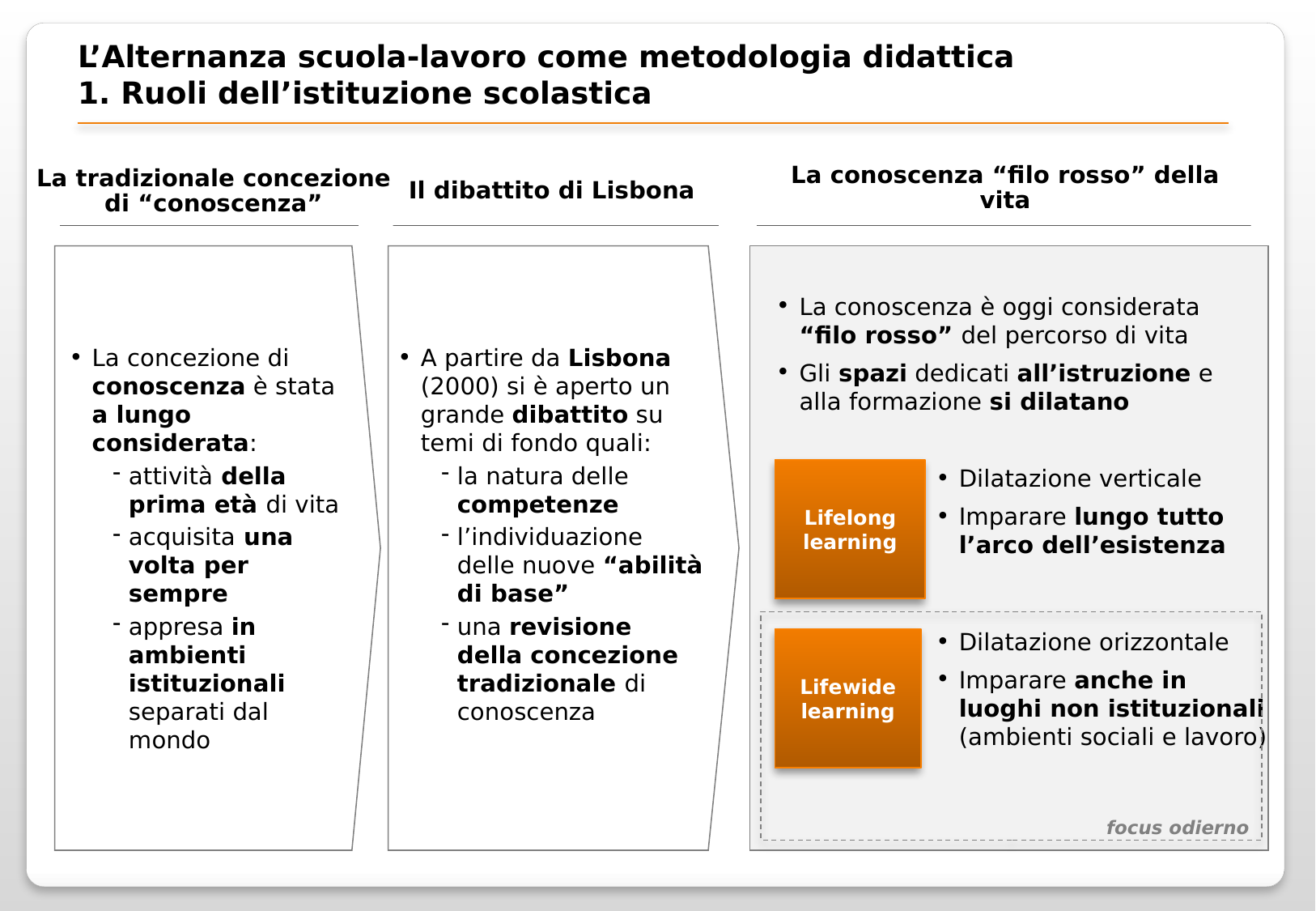

L’Alternanza scuola-lavoro come metodologia didattica
1. Ruoli dell’istituzione scolastica
La conoscenza “filo rosso” della vita
La tradizionale concezione di “conoscenza”
Il dibattito di Lisbona

La concezione di conoscenza è stata a lungo considerata:
attività della prima età di vita
acquisita una volta per sempre
appresa in ambienti istituzionali separati dal mondo
A partire da Lisbona (2000) si è aperto un grande dibattito su temi di fondo quali:
la natura delle competenze
l’individuazione delle nuove “abilità di base”
una revisione della concezione tradizionale di conoscenza

La conoscenza è oggi considerata “filo rosso” del percorso di vita
Gli spazi dedicati all’istruzione e alla formazione si dilatano
Dilatazione verticale
Imparare lungo tutto l’arco dell’esistenza
Lifelong learning

Dilatazione orizzontale
Imparare anche in luoghi non istituzionali
(ambienti sociali e lavoro)
Lifewide learning
focus odierno